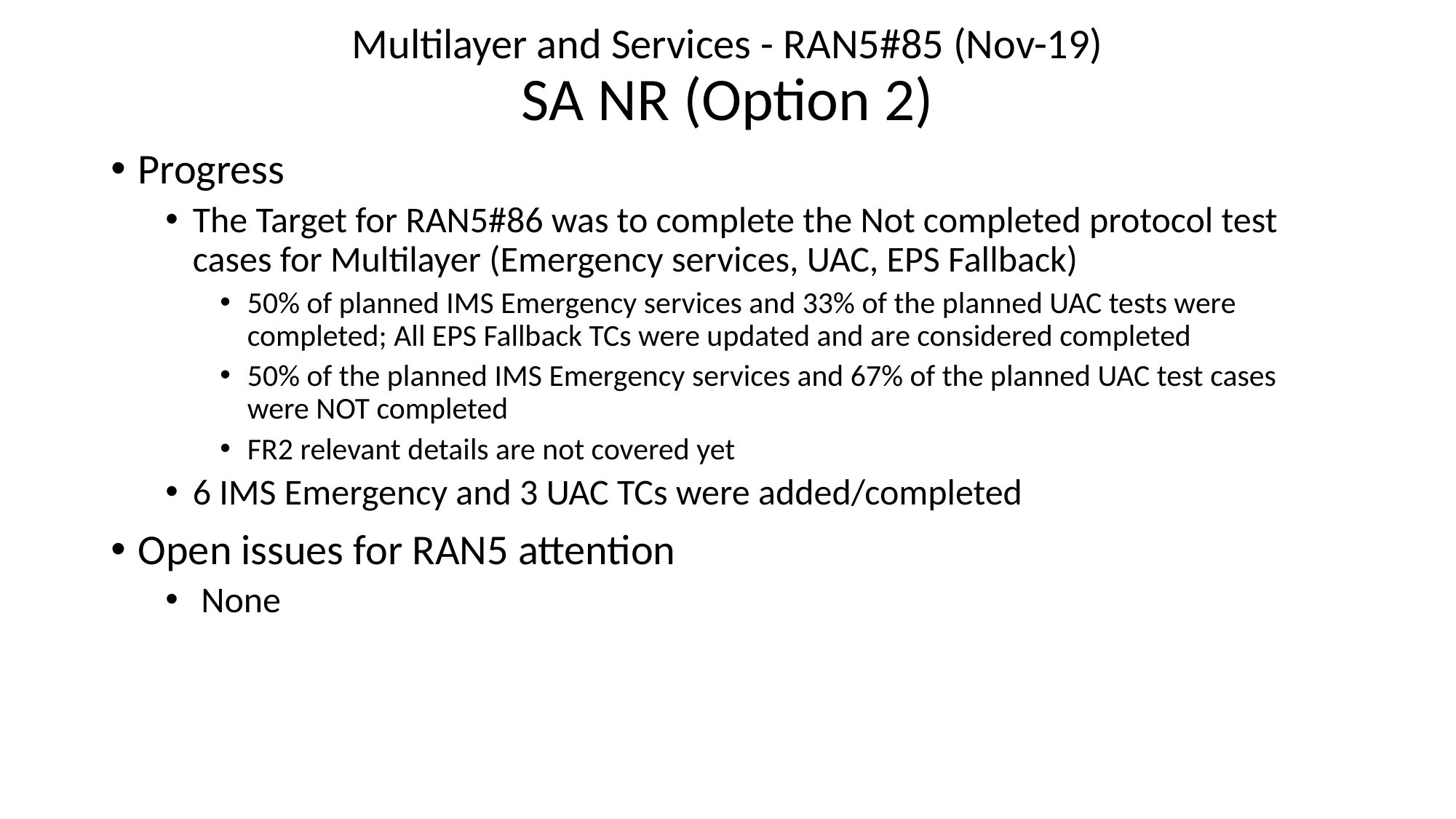

# Multilayer and Services - RAN5#85 (Nov-19) SA NR (Option 2)
Progress
The Target for RAN5#86 was to complete the Not completed protocol test cases for Multilayer (Emergency services, UAC, EPS Fallback)
50% of planned IMS Emergency services and 33% of the planned UAC tests were completed; All EPS Fallback TCs were updated and are considered completed
50% of the planned IMS Emergency services and 67% of the planned UAC test cases were NOT completed
FR2 relevant details are not covered yet
6 IMS Emergency and 3 UAC TCs were added/completed
Open issues for RAN5 attention
 None